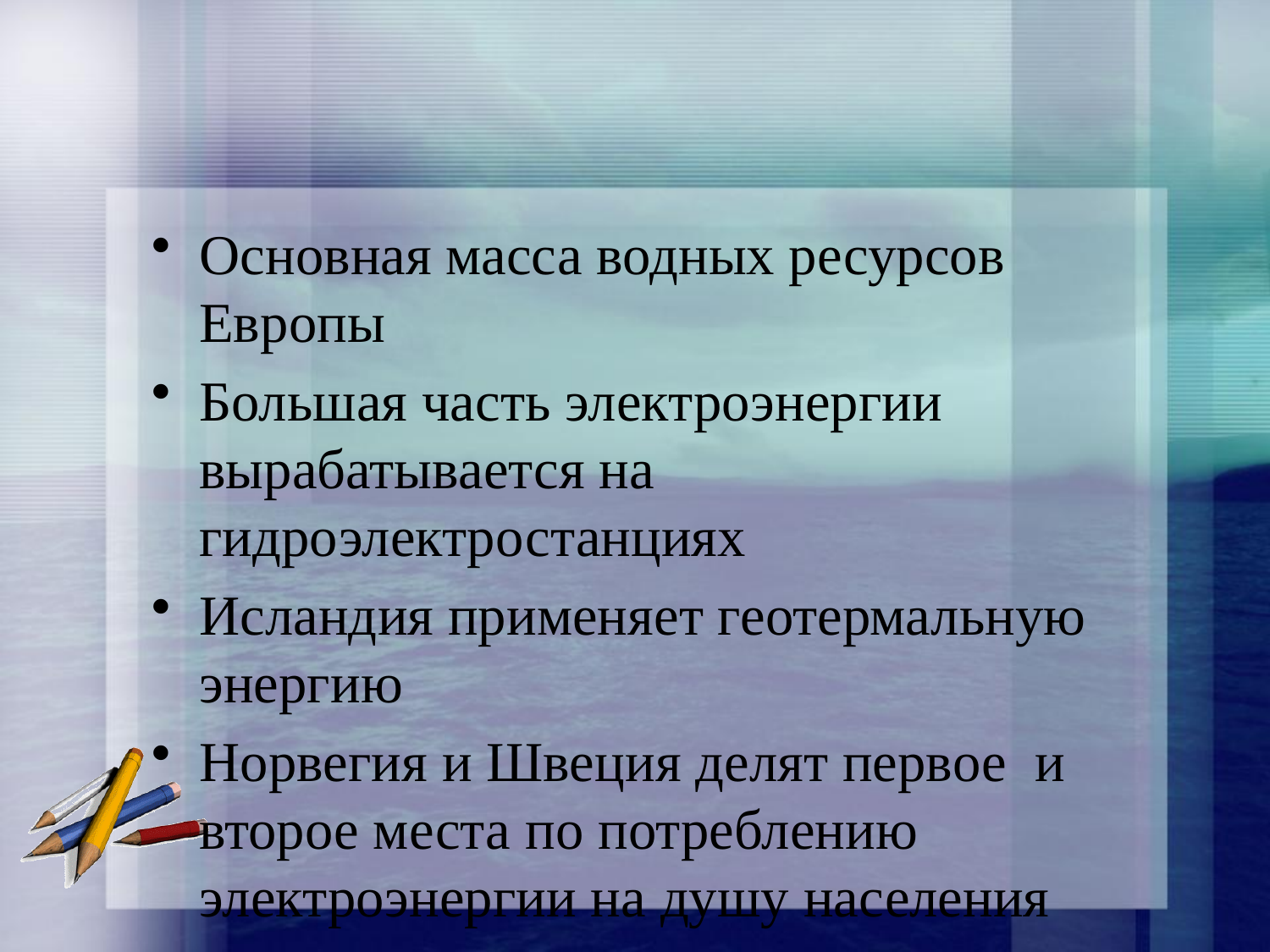

#
Основная масса водных ресурсов Европы
Большая часть электроэнергии вырабатывается на гидроэлектростанциях
Исландия применяет геотермальную энергию
Норвегия и Швеция делят первое  и второе места по потреблению электроэнергии на душу населения